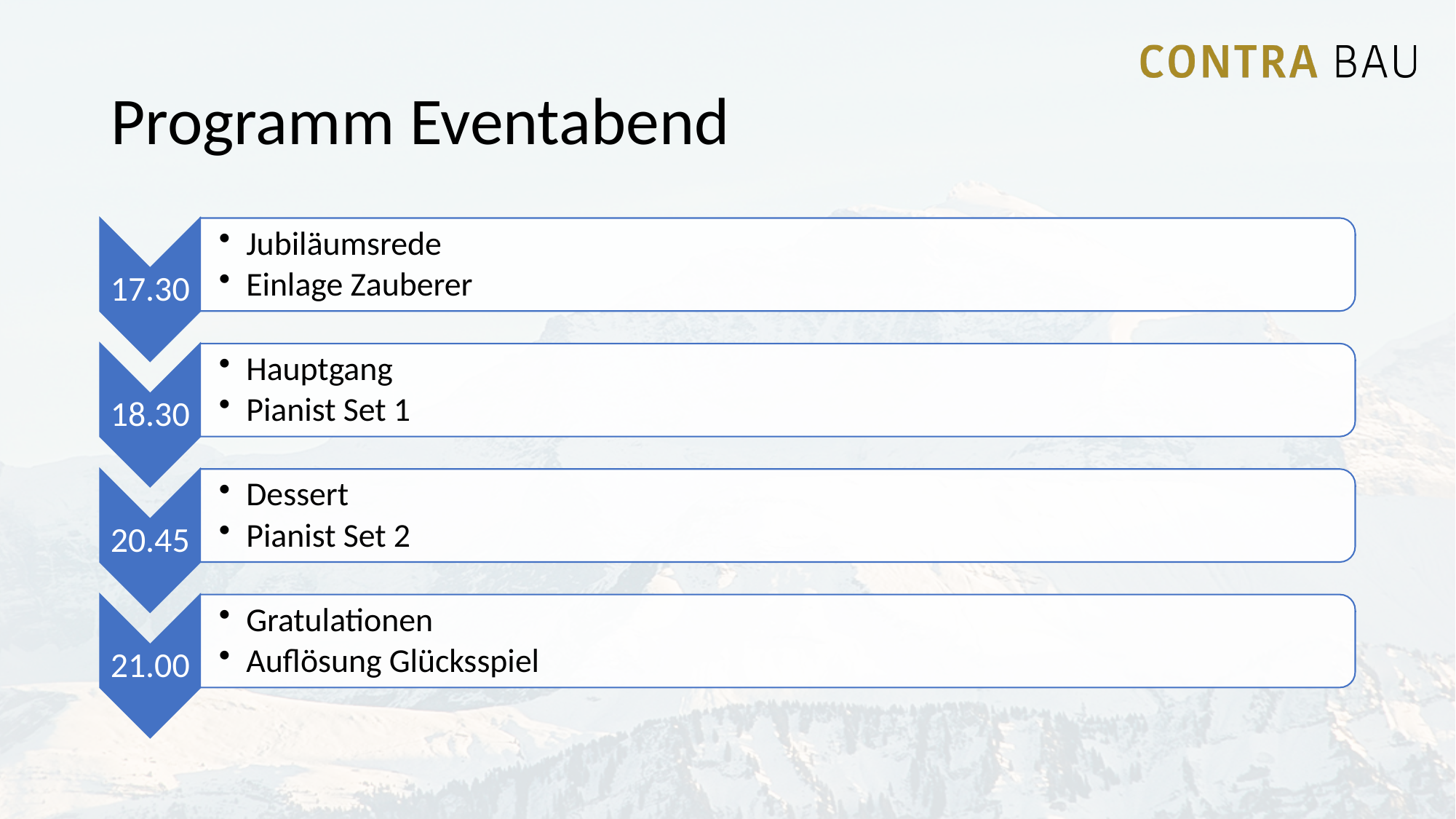

# Programm Eventabend
17.30
Jubiläumsrede
Einlage Zauberer
18.30
Hauptgang
Pianist Set 1
20.45
Dessert
Pianist Set 2
21.00
Gratulationen
Auflösung Glücksspiel